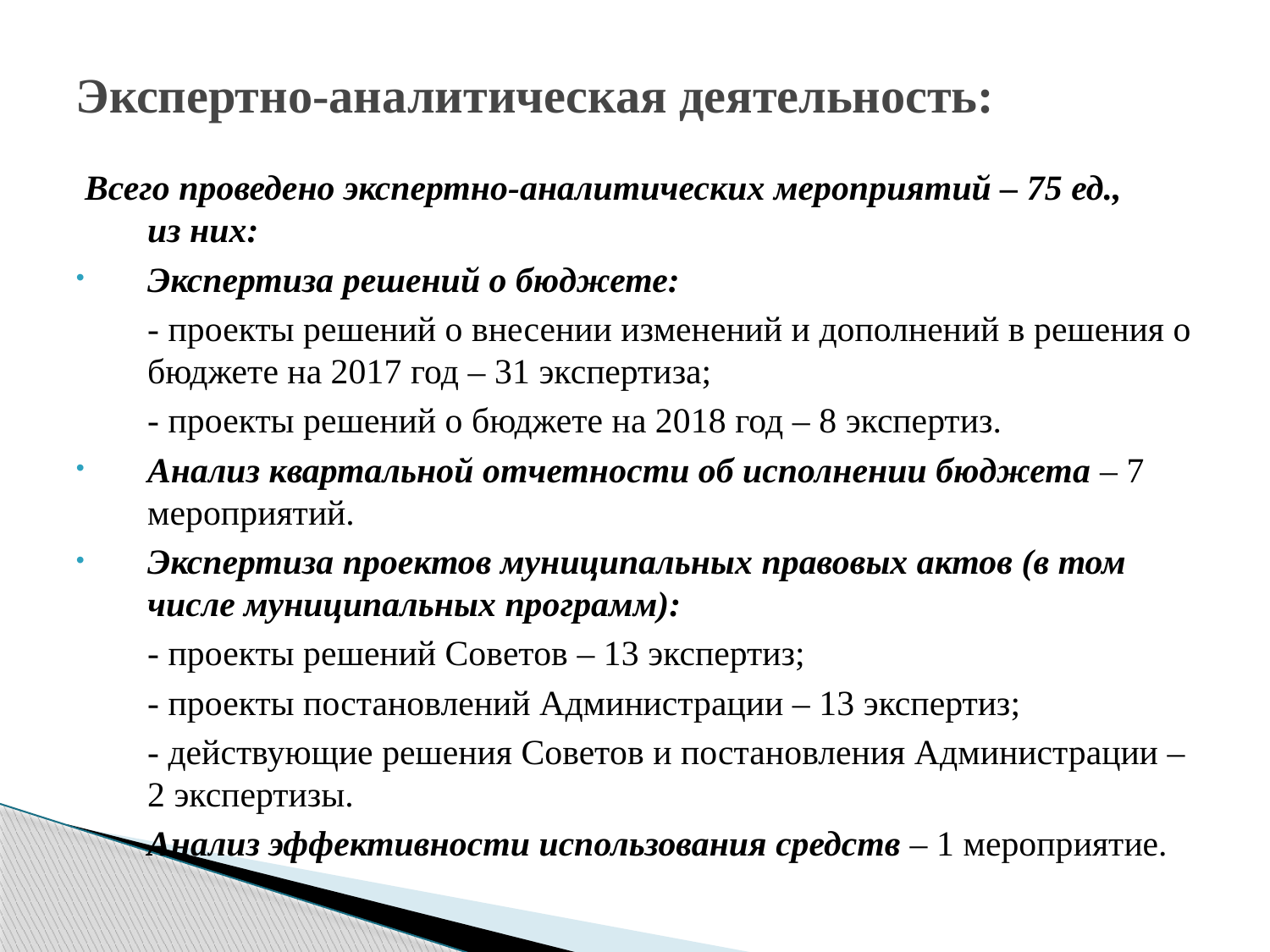

# Экспертно-аналитическая деятельность:
 Всего проведено экспертно-аналитических мероприятий – 75 ед., 	из них:
Экспертиза решений о бюджете:
	- проекты решений о внесении изменений и дополнений в решения о бюджете на 2017 год – 31 экспертиза;
	- проекты решений о бюджете на 2018 год – 8 экспертиз.
Анализ квартальной отчетности об исполнении бюджета – 7 мероприятий.
Экспертиза проектов муниципальных правовых актов (в том числе муниципальных программ):
	- проекты решений Советов – 13 экспертиз;
	- проекты постановлений Администрации – 13 экспертиз;
	- действующие решения Советов и постановления Администрации – 2 экспертизы.
	Анализ эффективности использования средств – 1 мероприятие.